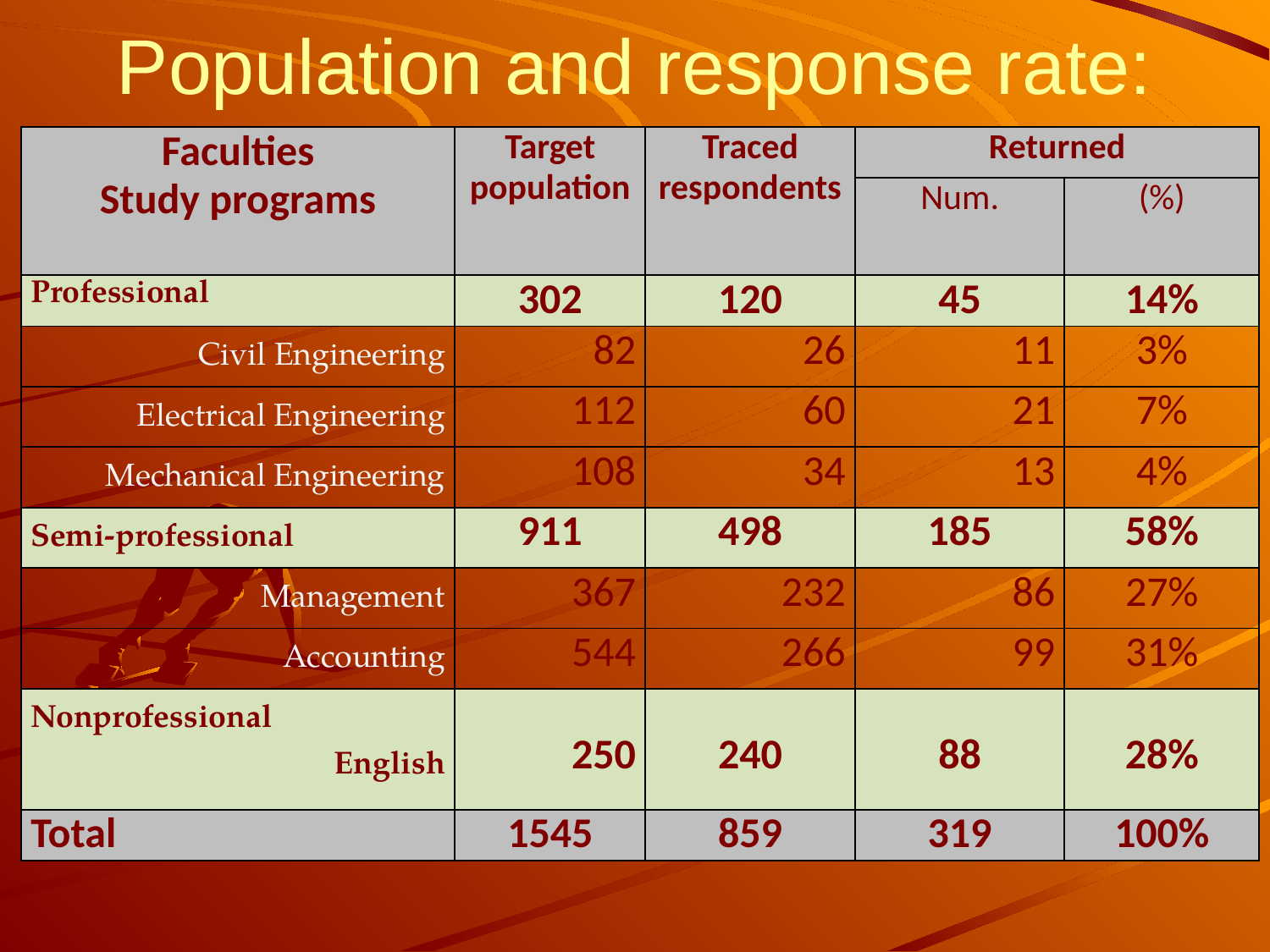

# Population and response rate:
| Faculties Study programs | Target population | Traced respondents | Returned |  |
| --- | --- | --- | --- | --- |
|  |  |  | Num. | (%) |
| Professional | 302 | 120 | 45 | 14% |
| Civil Engineering | 82 | 26 | 11 | 3% |
| Electrical Engineering | 112 | 60 | 21 | 7% |
| Mechanical Engineering | 108 | 34 | 13 | 4% |
| Semi-professional | 911 | 498 | 185 | 58% |
| Management | 367 | 232 | 86 | 27% |
| Accounting | 544 | 266 | 99 | 31% |
| Nonprofessional English | 250 | 240 | 88 | 28% |
| Total | 1545 | 859 | 319 | 100% |